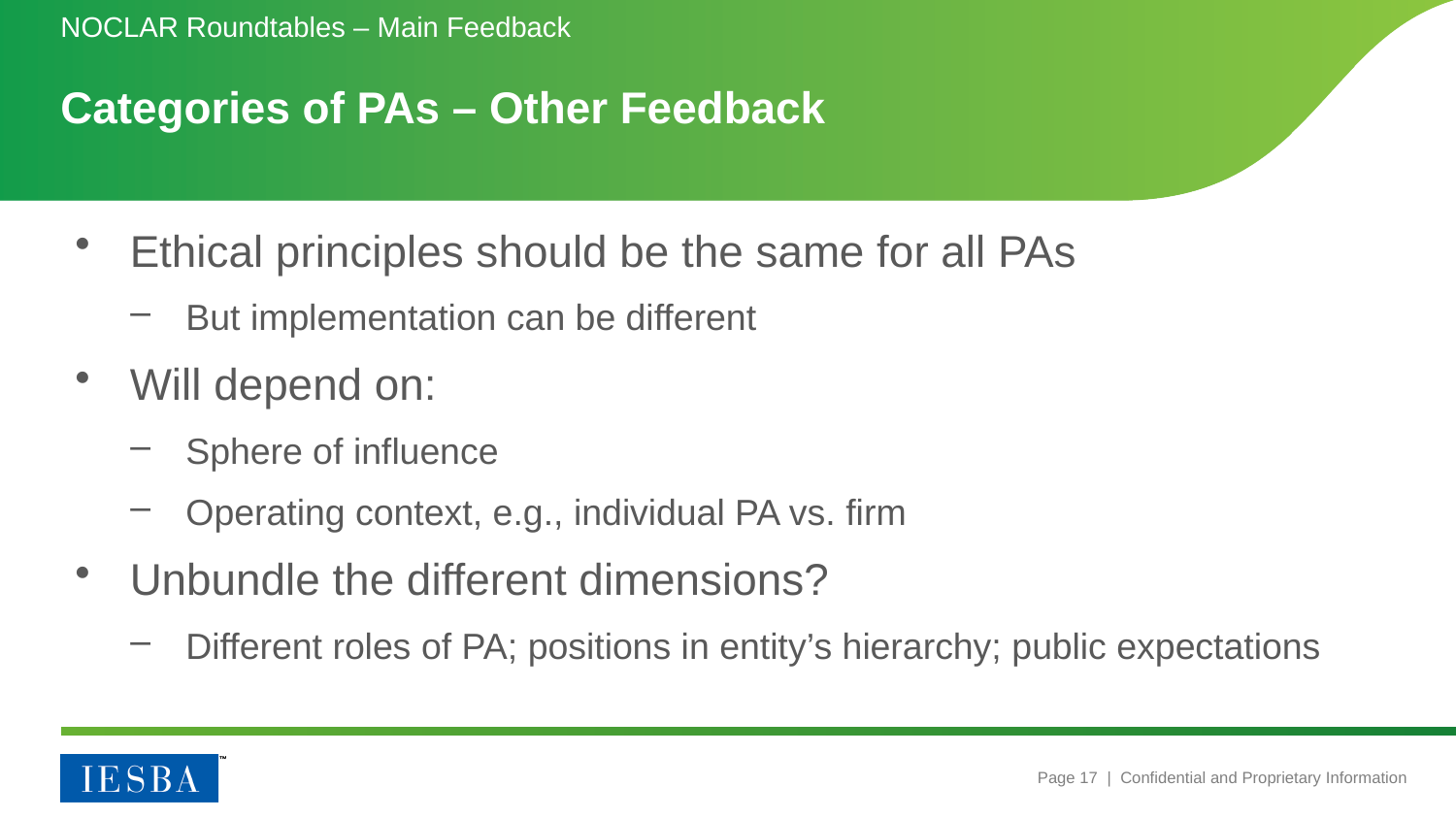

NOCLAR Roundtables – Main Feedback
# Categories of PAs – Other Feedback
Ethical principles should be the same for all PAs
But implementation can be different
Will depend on:
Sphere of influence
Operating context, e.g., individual PA vs. firm
Unbundle the different dimensions?
Different roles of PA; positions in entity’s hierarchy; public expectations